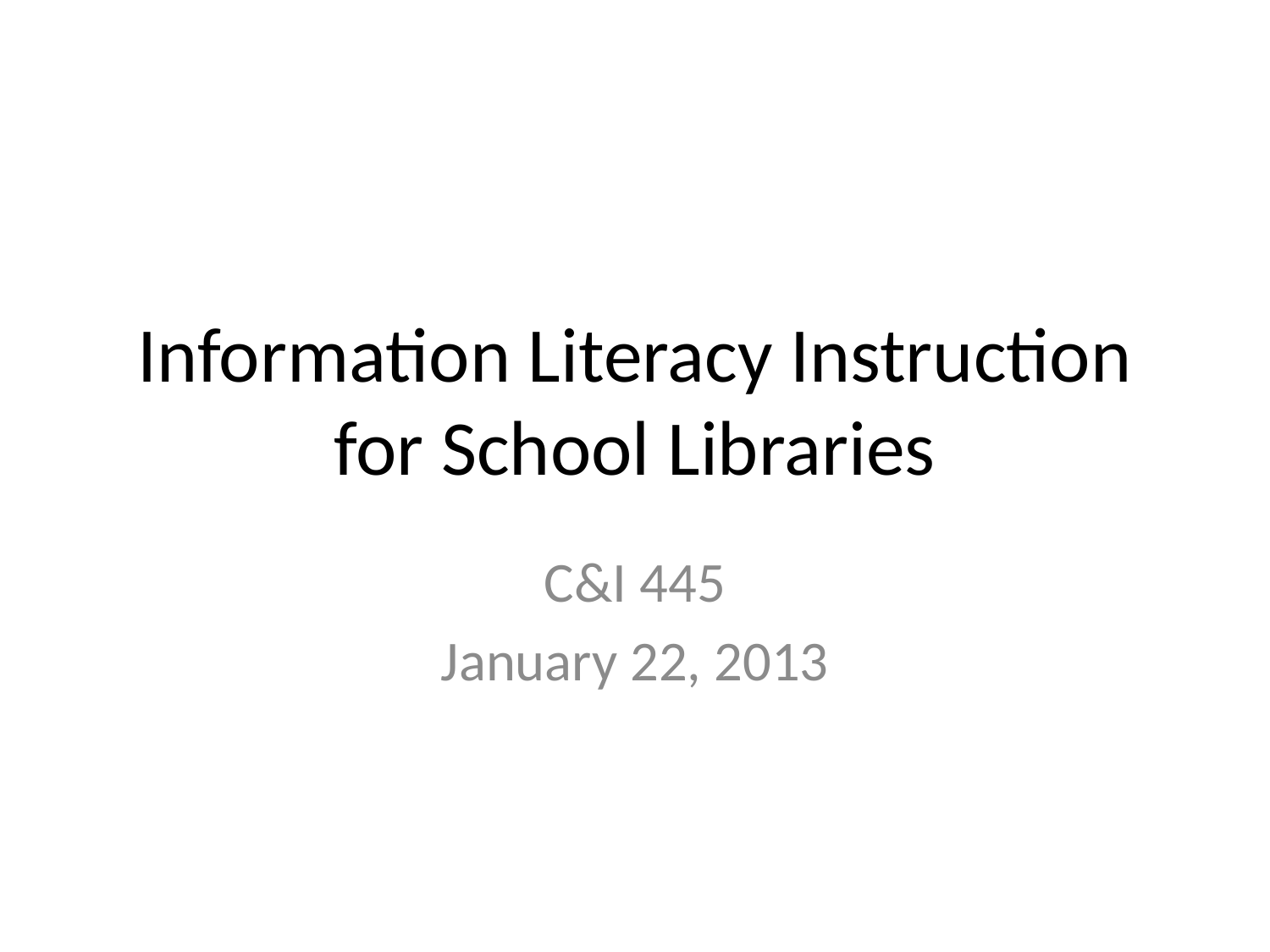

# Information Literacy Instruction for School Libraries
C&I 445
January 22, 2013